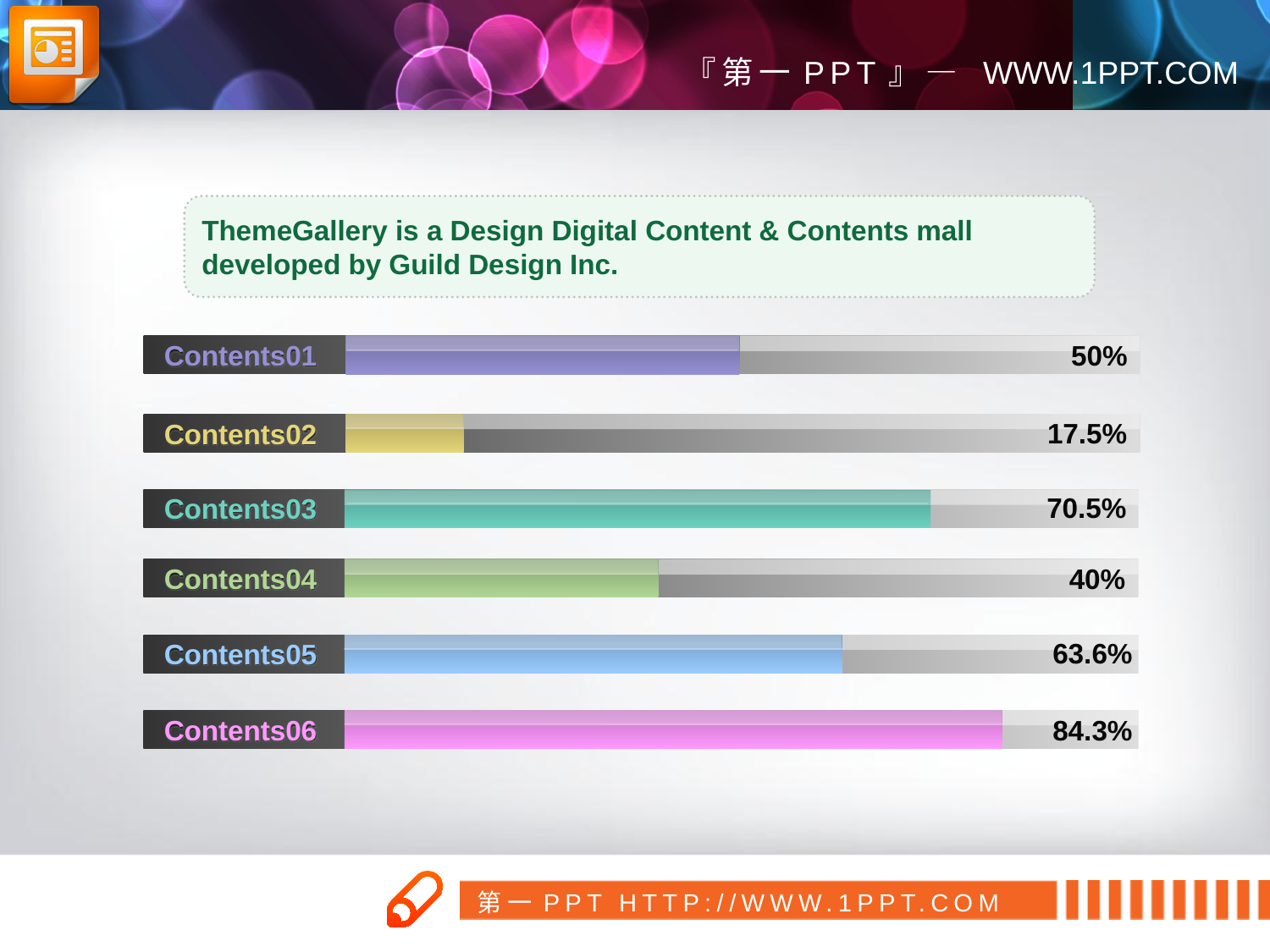

ThemeGallery is a Design Digital Content & Contents mall
developed by Guild Design Inc.
Contents01
50%

17.5%
Contents02

70.5%
Contents03

40%
Contents04

63.6%
Contents05

84.3%
Contents06